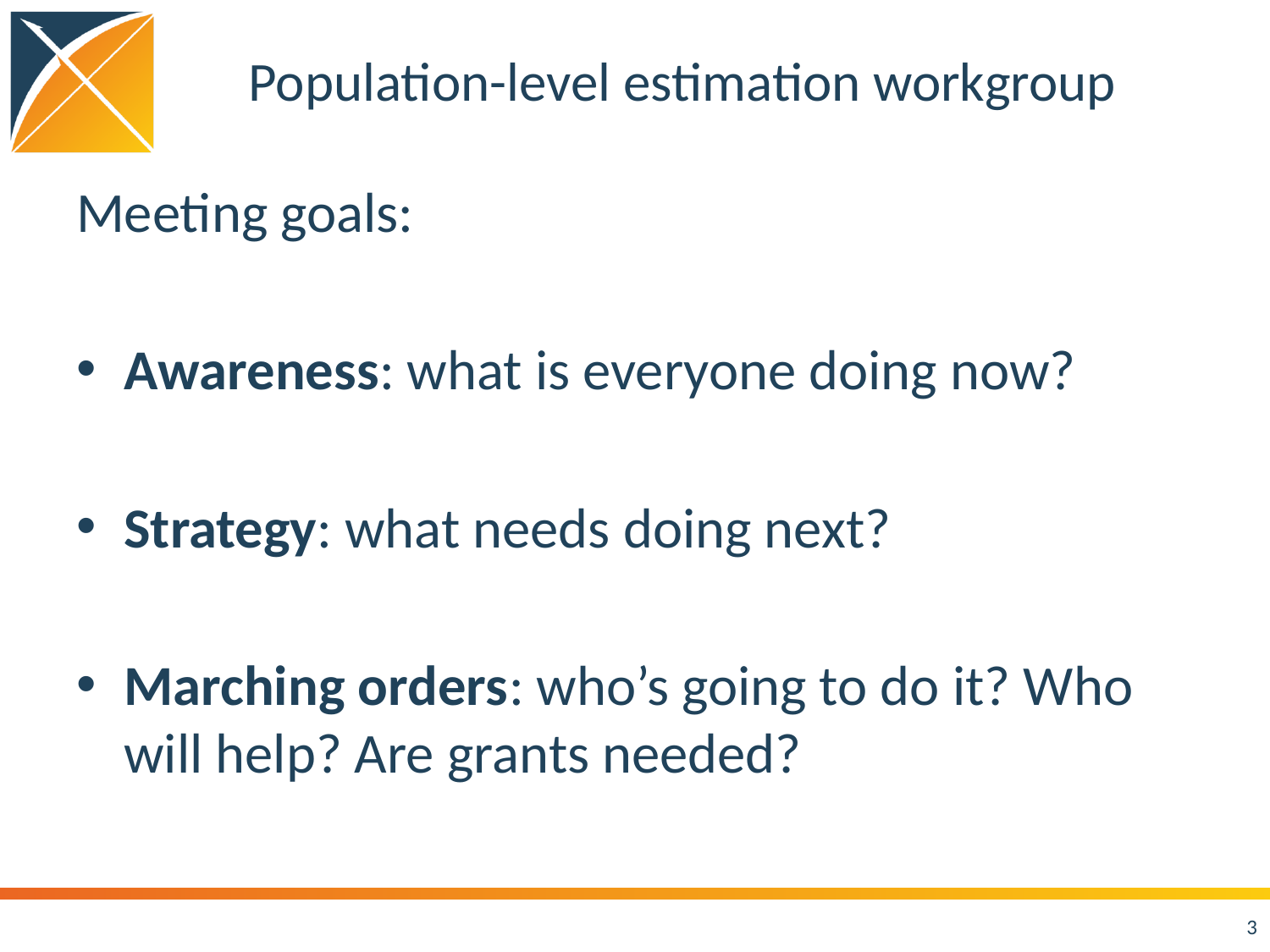

# Population-level estimation workgroup
Meeting goals:

Awareness: what is everyone doing now?

Strategy: what needs doing next?

Marching orders: who’s going to do it? Who will help? Are grants needed?
3